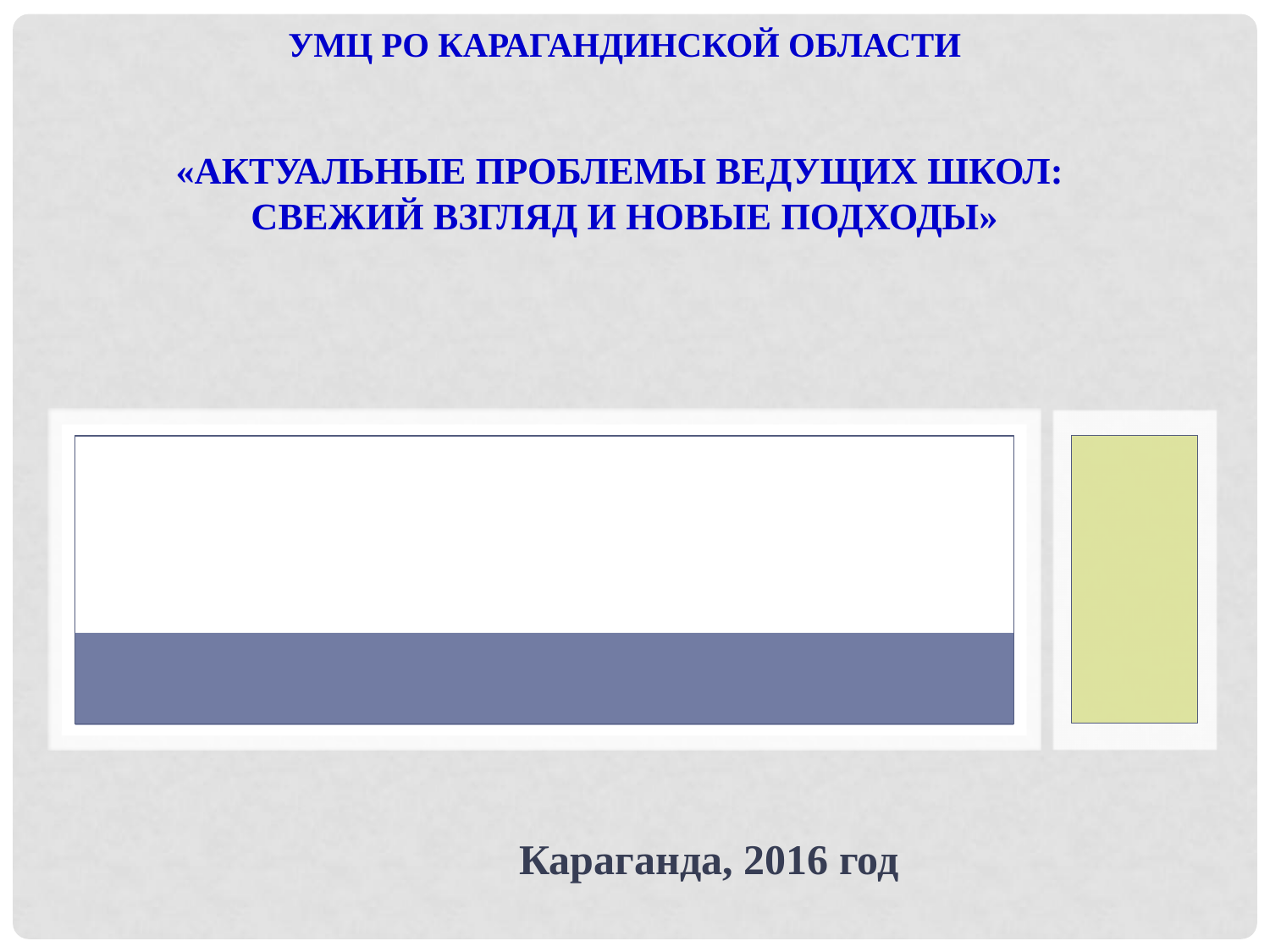

# умц ро Карагандинской области «Актуальные проблемы Ведущих школ: свежий взгляд и новые подходы»
Караганда, 2016 год